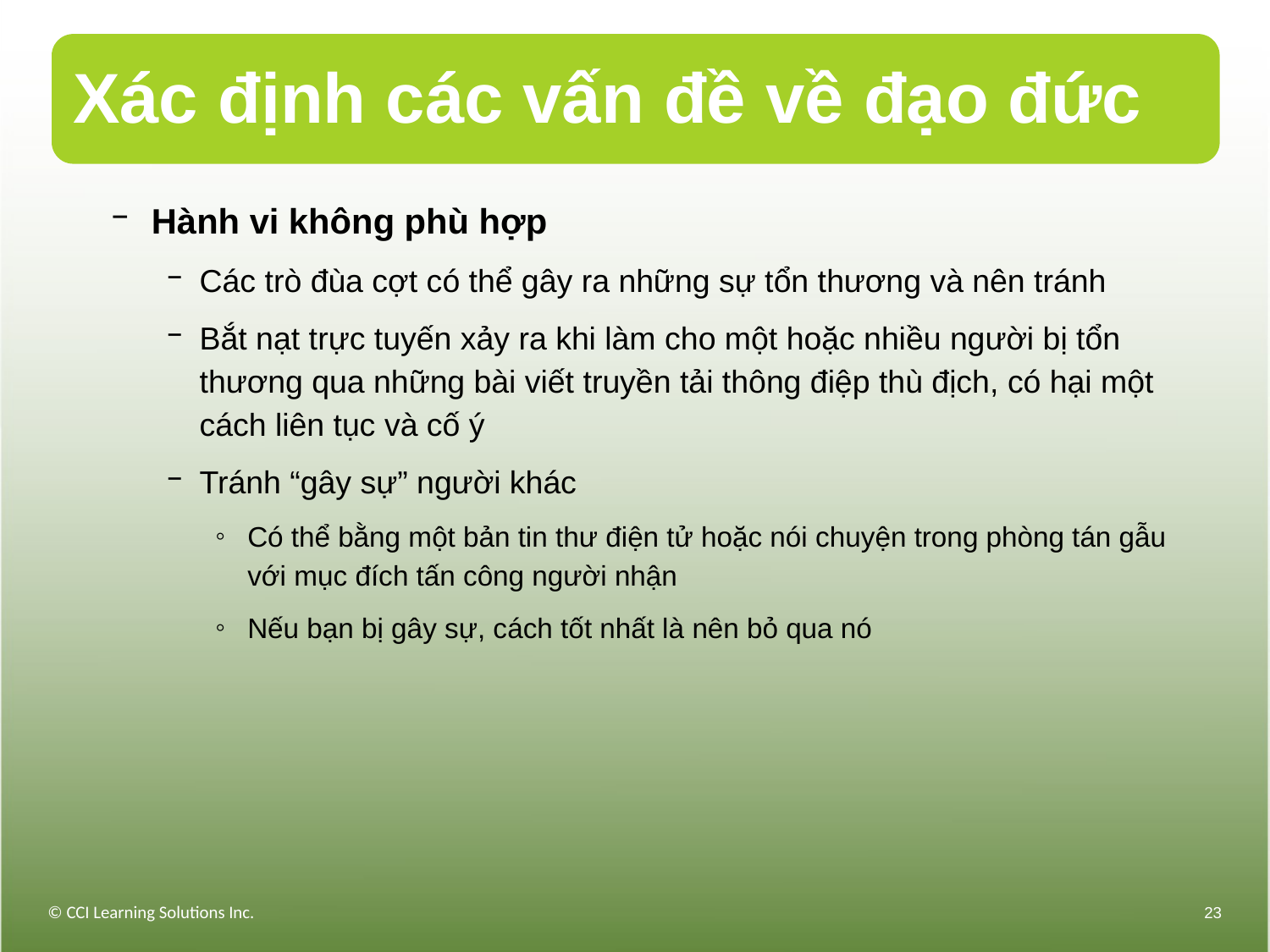

# Xác định các vấn đề về đạo đức
Hành vi không phù hợp
Các trò đùa cợt có thể gây ra những sự tổn thương và nên tránh
Bắt nạt trực tuyến xảy ra khi làm cho một hoặc nhiều người bị tổn thương qua những bài viết truyền tải thông điệp thù địch, có hại một cách liên tục và cố ý
Tránh “gây sự” người khác
Có thể bằng một bản tin thư điện tử hoặc nói chuyện trong phòng tán gẫu với mục đích tấn công người nhận
Nếu bạn bị gây sự, cách tốt nhất là nên bỏ qua nó
© CCI Learning Solutions Inc.
23